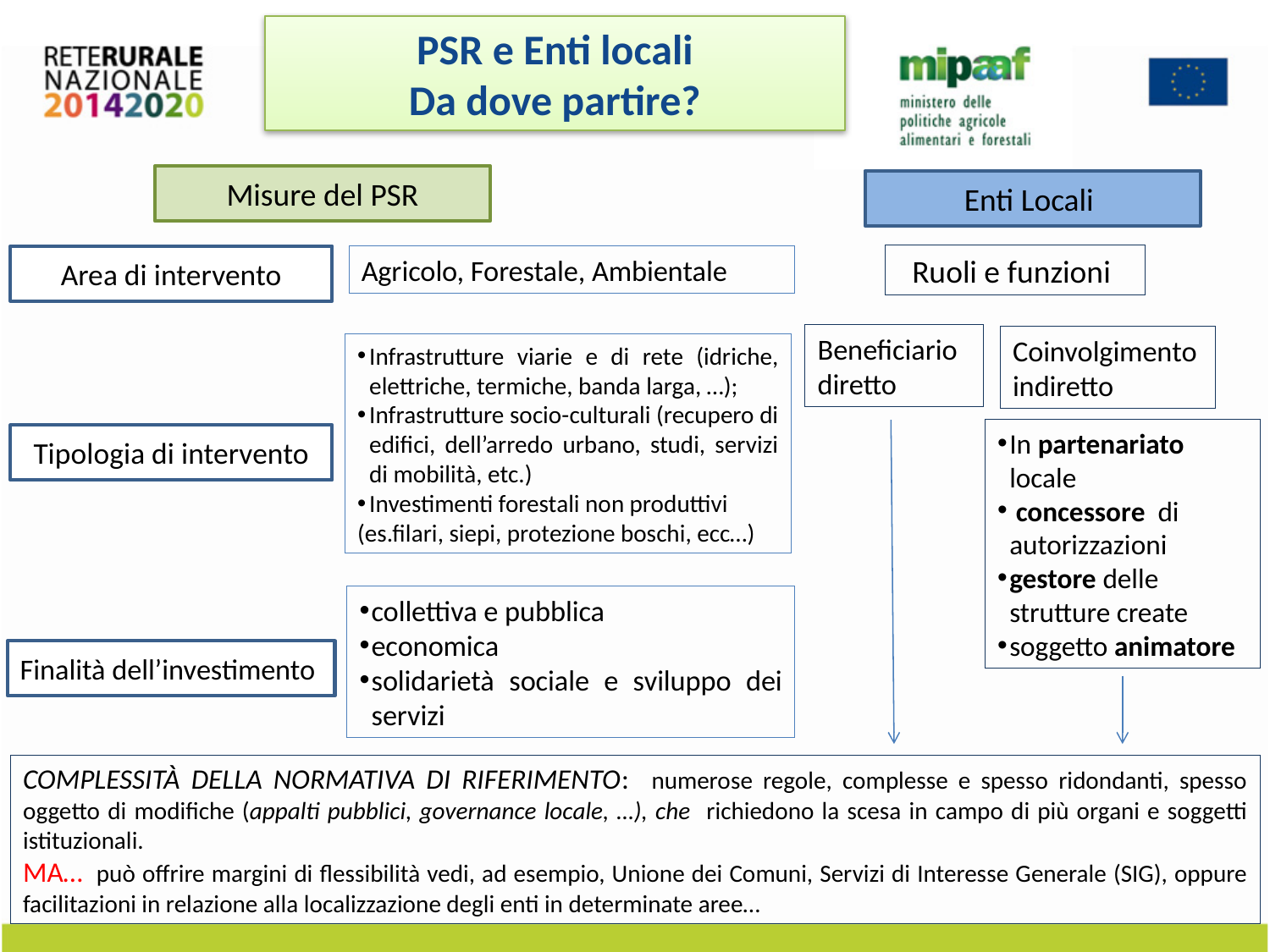

PSR e Enti locali
Da dove partire?
Misure del PSR
Enti Locali
Ruoli e funzioni
Area di intervento
Agricolo, Forestale, Ambientale
Beneficiario
diretto
Coinvolgimento indiretto
Infrastrutture viarie e di rete (idriche, elettriche, termiche, banda larga, …);
Infrastrutture socio-culturali (recupero di edifici, dell’arredo urbano, studi, servizi di mobilità, etc.)
Investimenti forestali non produttivi
(es.filari, siepi, protezione boschi, ecc…)
In partenariato locale
 concessore  di autorizzazioni
gestore delle strutture create
soggetto animatore
Tipologia di intervento
collettiva e pubblica
economica
solidarietà sociale e sviluppo dei servizi
Finalità dell’investimento
COMPLESSITÀ DELLA NORMATIVA DI RIFERIMENTO:  numerose regole, complesse e spesso ridondanti, spesso oggetto di modifiche (appalti pubblici, governance locale, …), che  richiedono la scesa in campo di più organi e soggetti istituzionali.
MA…  può offrire margini di flessibilità vedi, ad esempio, Unione dei Comuni, Servizi di Interesse Generale (SIG), oppure facilitazioni in relazione alla localizzazione degli enti in determinate aree…